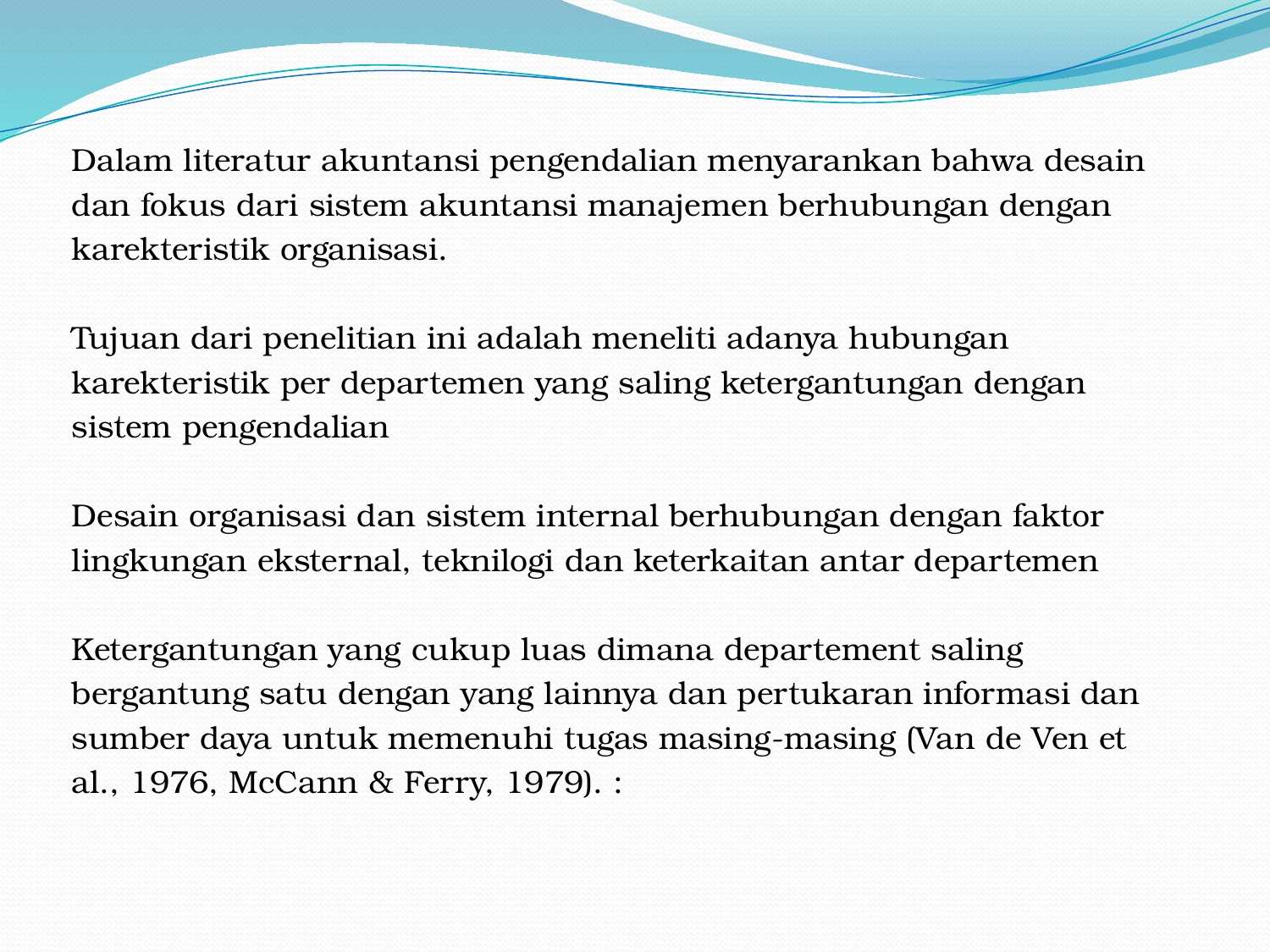

Dalam literatur akuntansi pengendalian menyarankan bahwa desain
dan fokus dari sistem akuntansi manajemen berhubungan dengan
karekteristik organisasi.

Tujuan dari penelitian ini adalah meneliti adanya hubungan
karekteristik per departemen yang saling ketergantungan dengan
sistem pengendalian

Desain organisasi dan sistem internal berhubungan dengan faktor
lingkungan eksternal, teknilogi dan keterkaitan antar departemen

Ketergantungan yang cukup luas dimana departement saling
bergantung satu dengan yang lainnya dan pertukaran informasi dan
sumber daya untuk memenuhi tugas masing-masing (Van de Ven et
al., 1976, McCann & Ferry, 1979). :